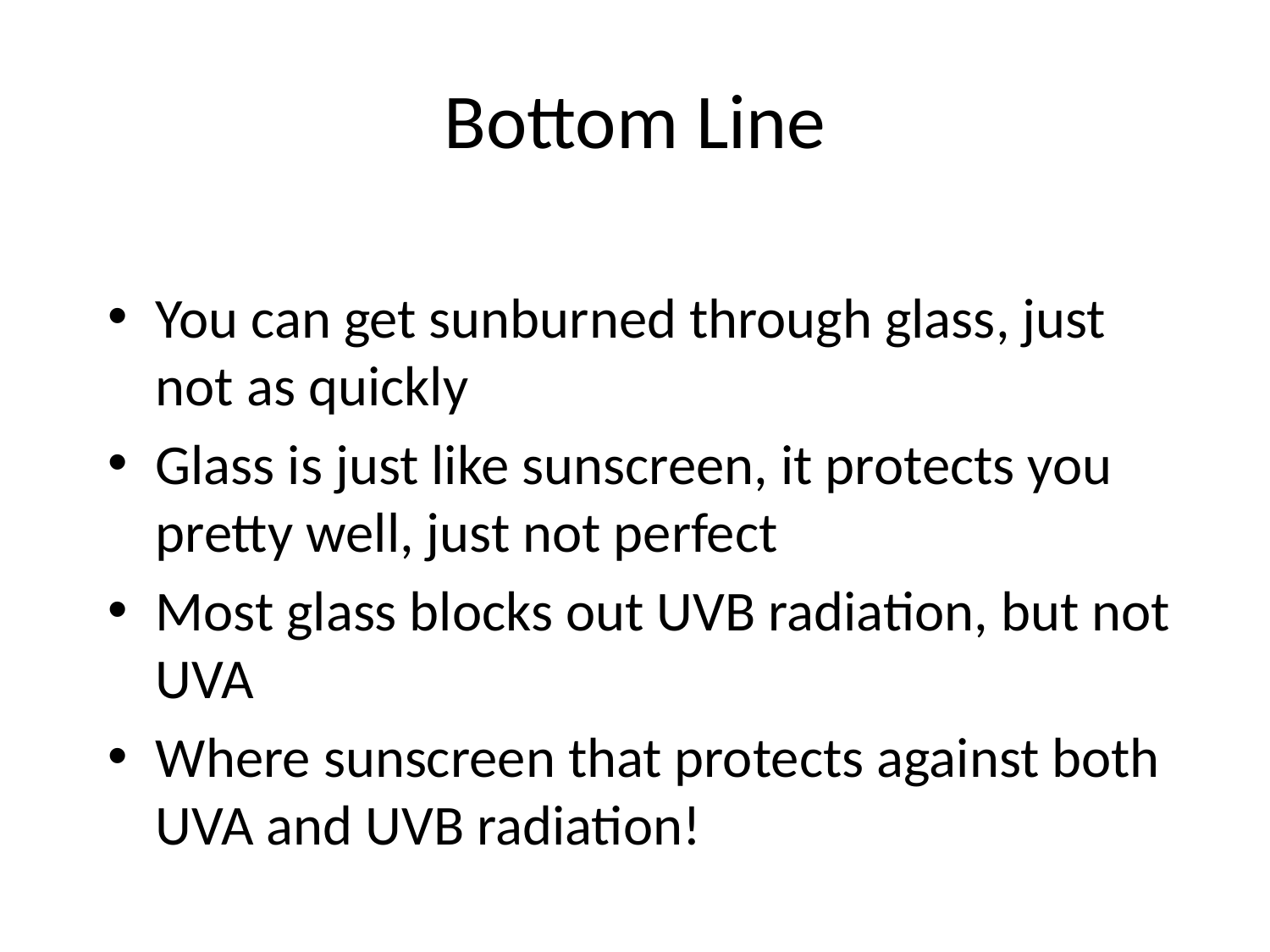

# Bottom Line
You can get sunburned through glass, just not as quickly
Glass is just like sunscreen, it protects you pretty well, just not perfect
Most glass blocks out UVB radiation, but not UVA
Where sunscreen that protects against both UVA and UVB radiation!